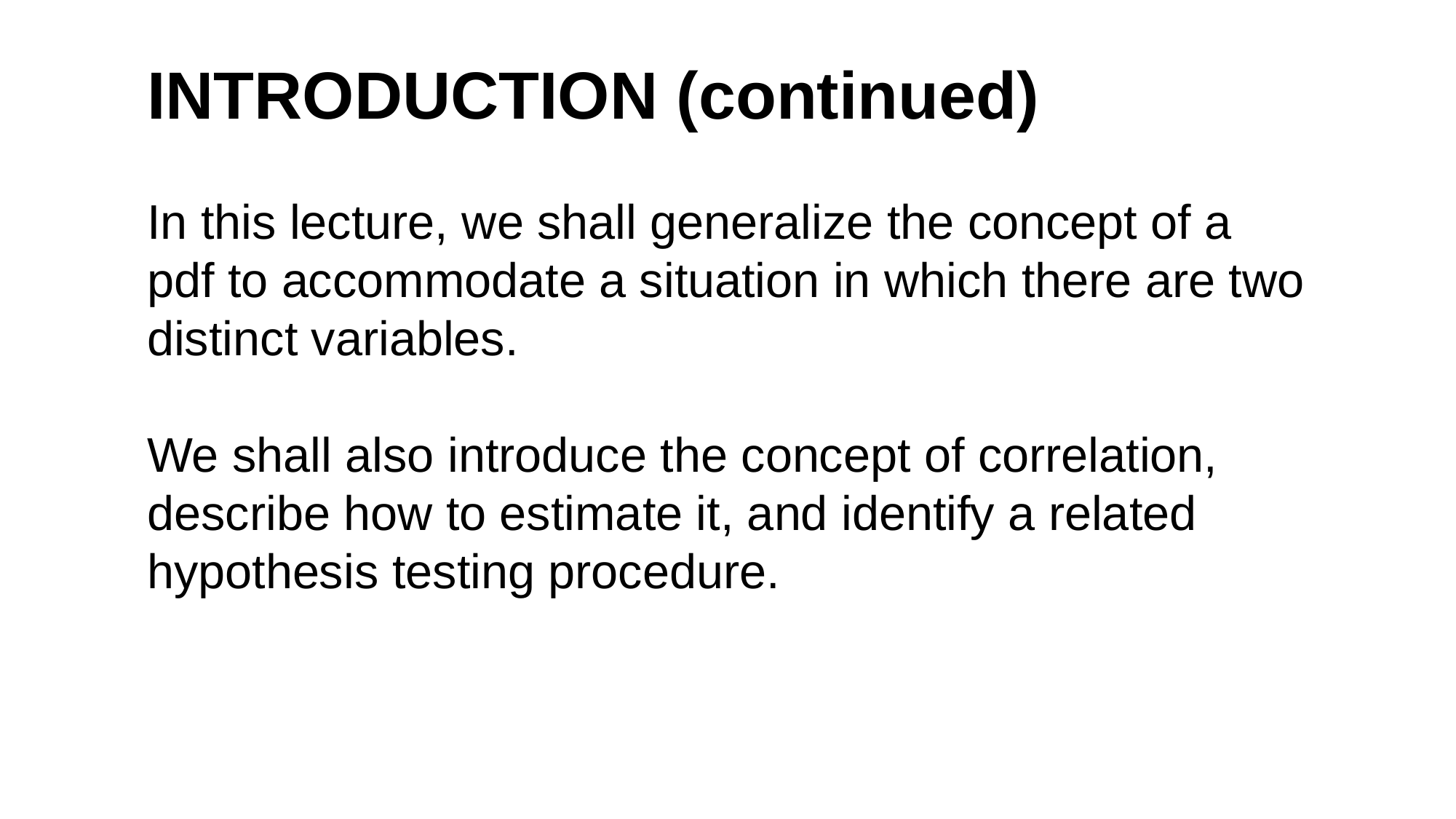

#
INTRODUCTION (continued)

In this lecture, we shall generalize the concept of a pdf to accommodate a situation in which there are two distinct variables.

We shall also introduce the concept of correlation, describe how to estimate it, and identify a related hypothesis testing procedure.